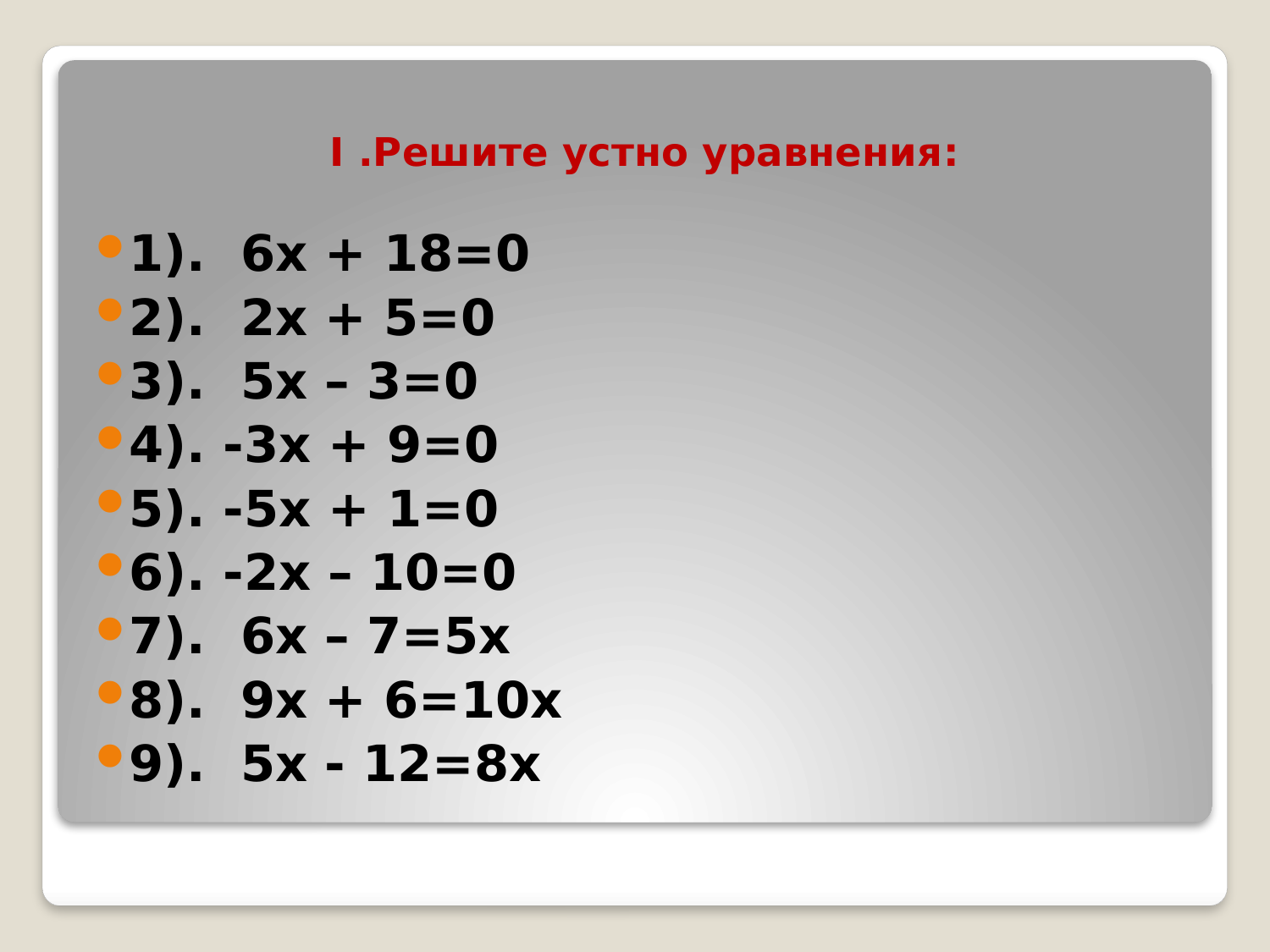

I .Решите устно уравнения:

1).  6х + 18=0
2).  2х + 5=0
3).  5х – 3=0
4). -3х + 9=0
5). -5х + 1=0
6). -2х – 10=0
7).  6х – 7=5х
8).  9х + 6=10х
9).  5х - 12=8х

#